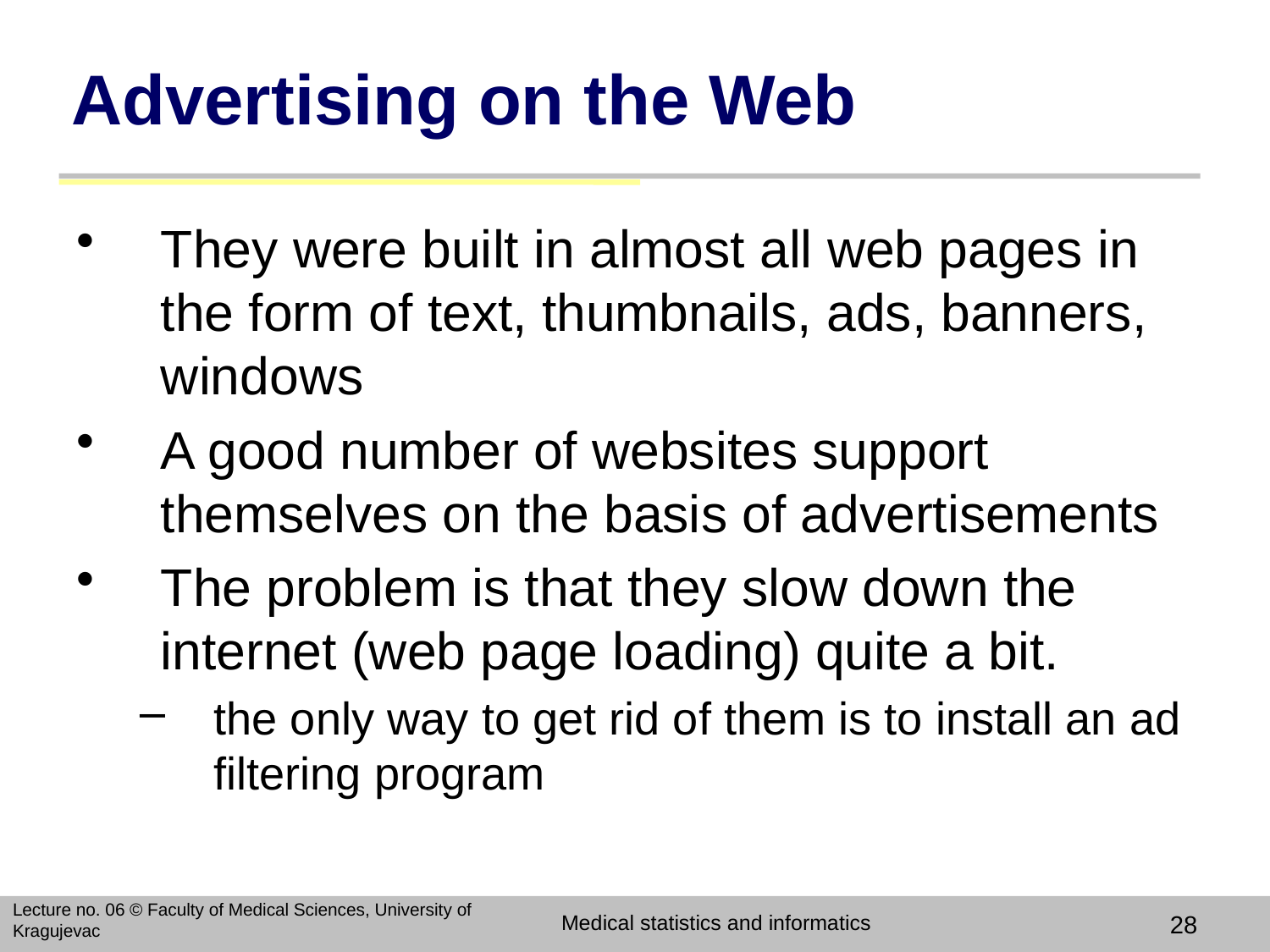

# Advertising on the Web
They were built in almost all web pages in the form of text, thumbnails, ads, banners, windows
A good number of websites support themselves on the basis of advertisements
The problem is that they slow down the internet (web page loading) quite a bit.
the only way to get rid of them is to install an ad filtering program
Lecture no. 06 © Faculty of Medical Sciences, University of Kragujevac
Medical statistics and informatics
28